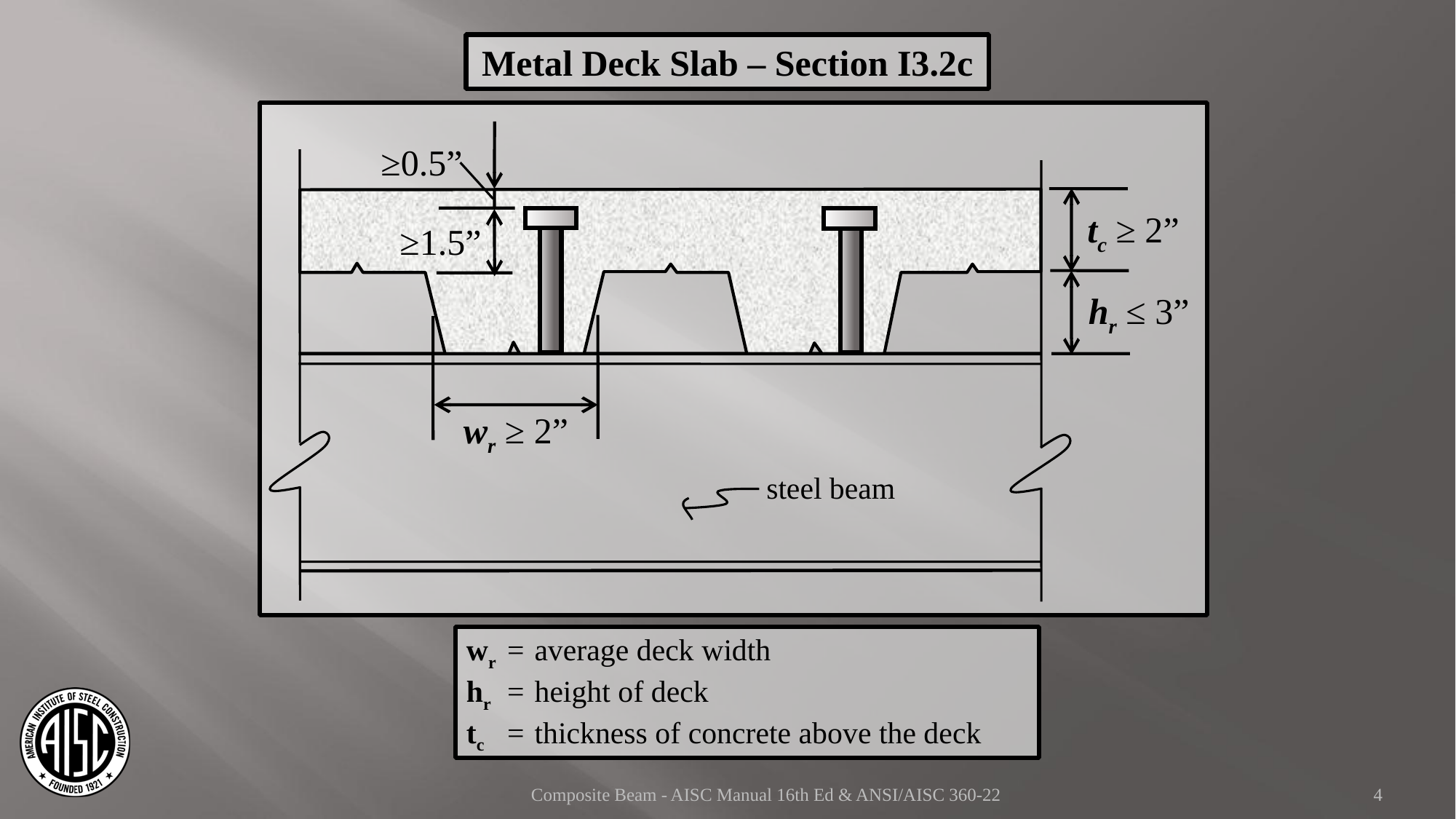

Metal Deck Slab – Section I3.2c

≥0.5”

tc ≥ 2”

≥1.5”

hr ≤ 3”

wr ≥ 2”

steel beam

wr 	= 	average deck width
hr	=	height of deck
tc	=	thickness of concrete above the deck
Composite Beam - AISC Manual 16th Ed & ANSI/AISC 360-22
4